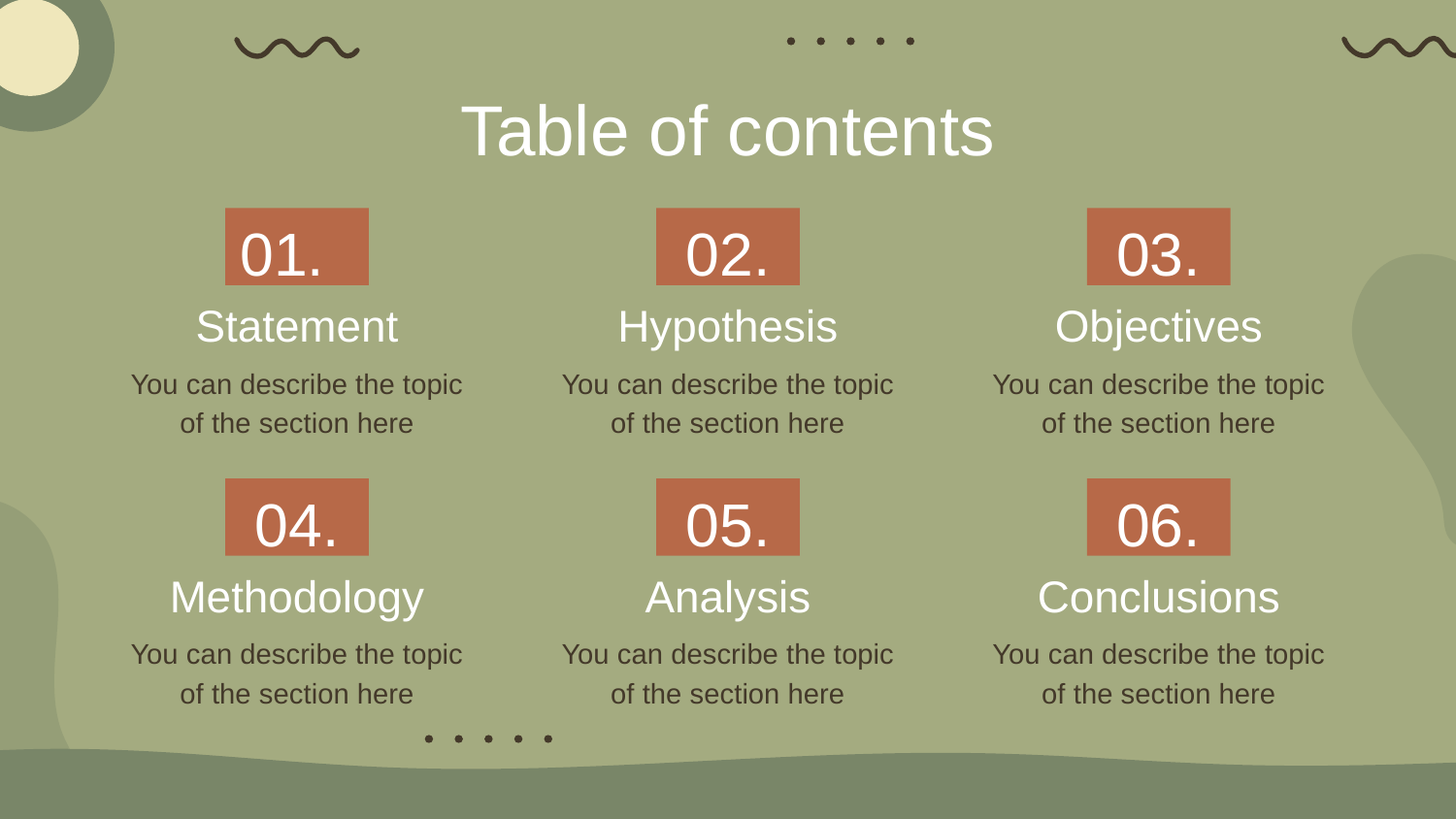

# Table of contents
01.
02.
03.
Statement
Hypothesis
Objectives
You can describe the topic of the section here
You can describe the topic of the section here
You can describe the topic of the section here
04.
05.
06.
Methodology
Analysis
Conclusions
You can describe the topic of the section here
You can describe the topic of the section here
You can describe the topic of the section here